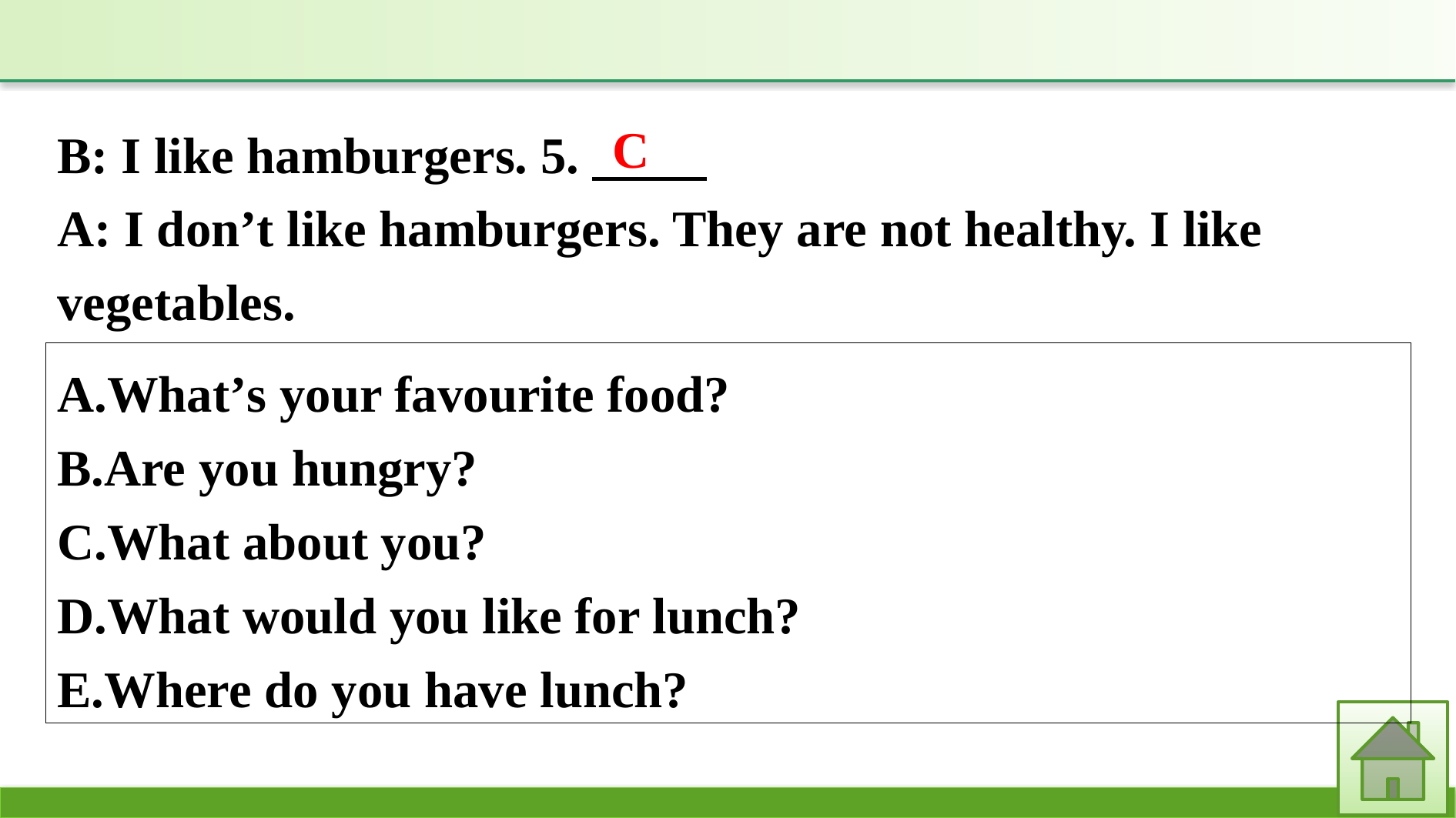

B: I like hamburgers. 5.
A: I don’t like hamburgers. They are not healthy. I like vegetables.
C
A.What’s your favourite food?
B.Are you hungry?
C.What about you?
D.What would you like for lunch?
E.Where do you have lunch?